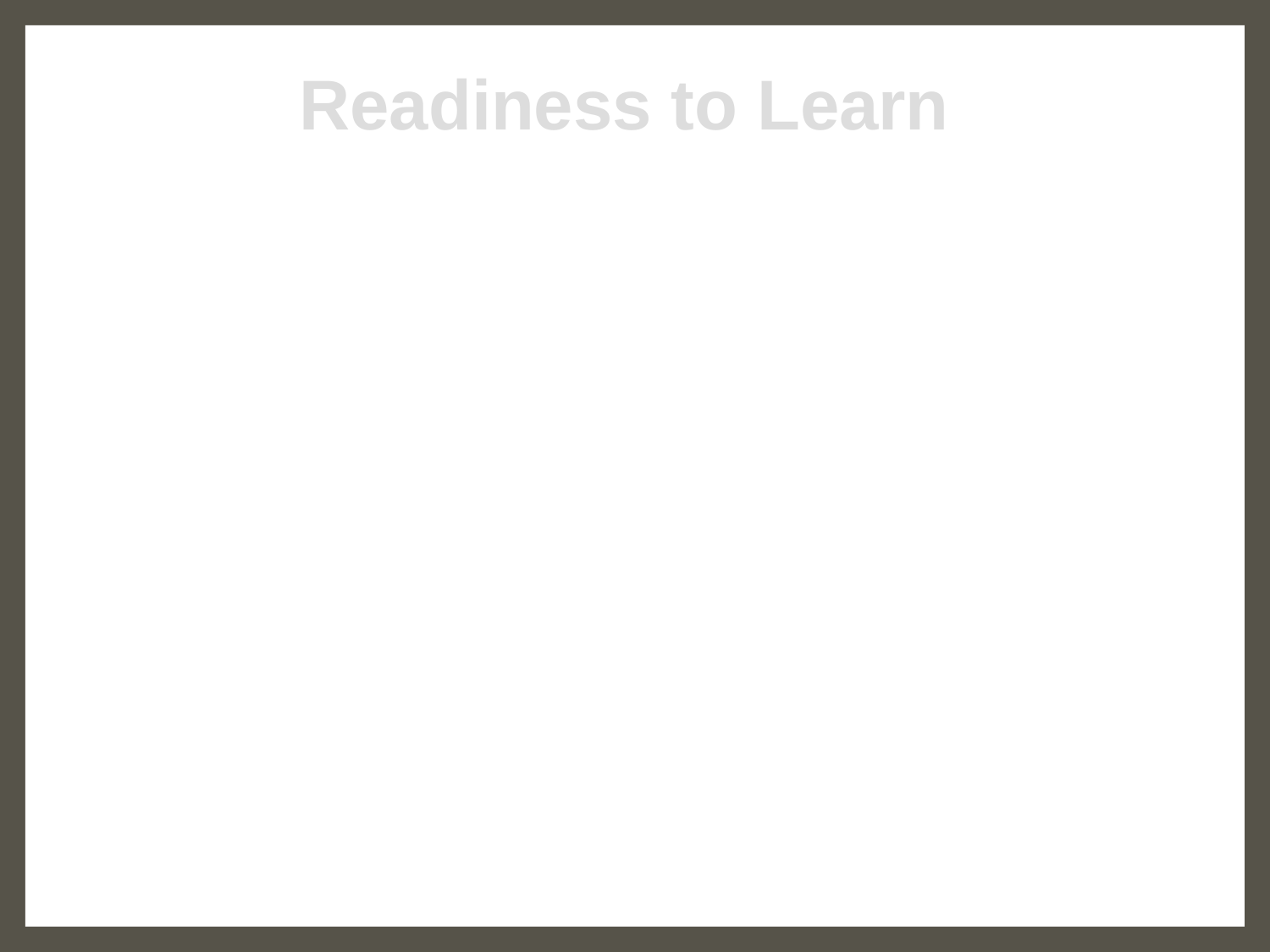

Readiness to Learn

	People become ready to learn something when they experience a need to learn it in order to cope more satisfyingly with real- life tasks or problems. Thus study material should be relevant to the learner's own needs and encourage the learner to discover the need to know